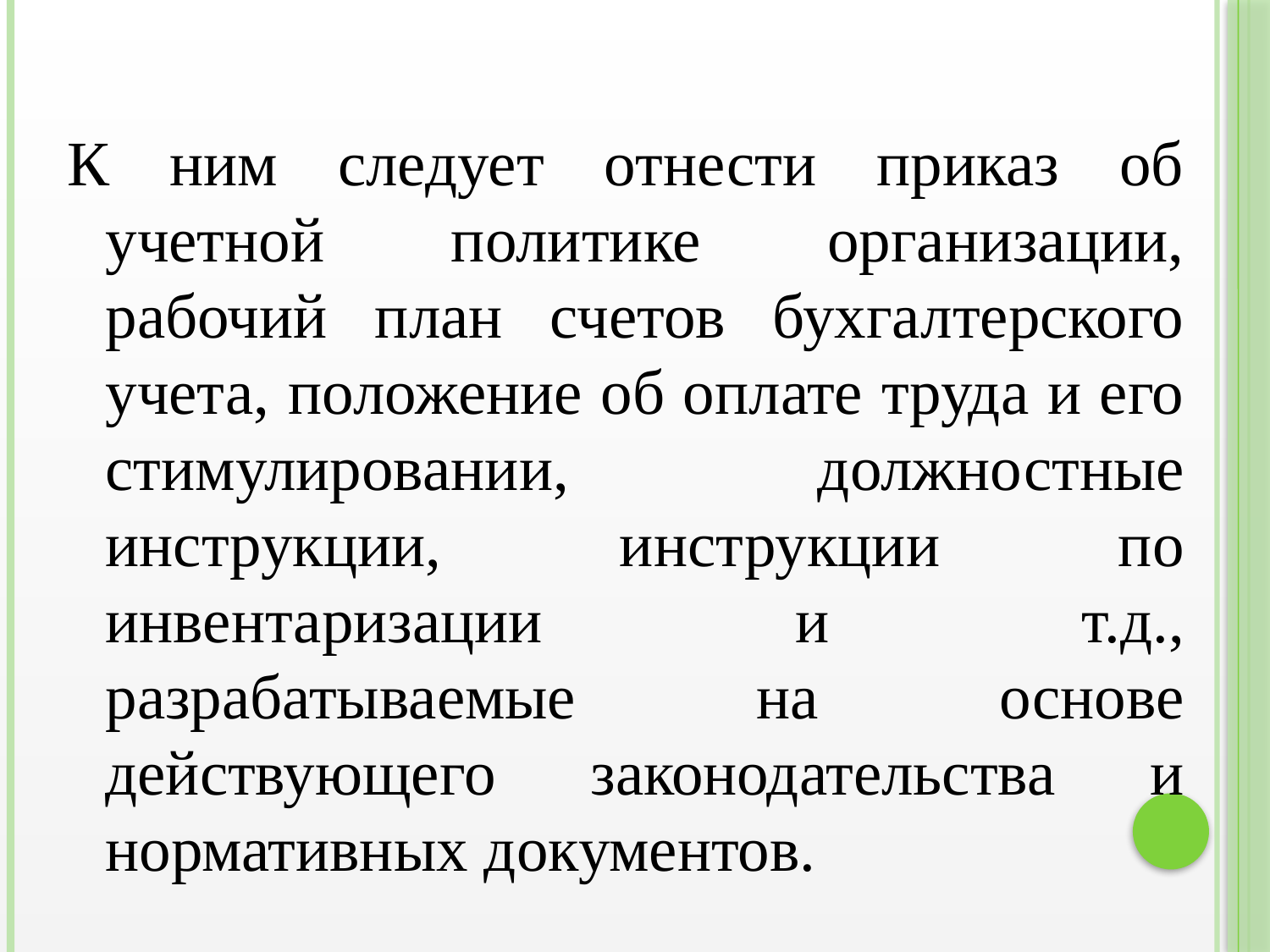

К ним следует отнести приказ об учетной политике организации, рабочий план счетов бухгалтерского учета, положение об оплате труда и его стимулировании, должностные инструкции, инструкции по инвентаризации и т.д., разрабатываемые на основе действующего законодательства и нормативных документов.